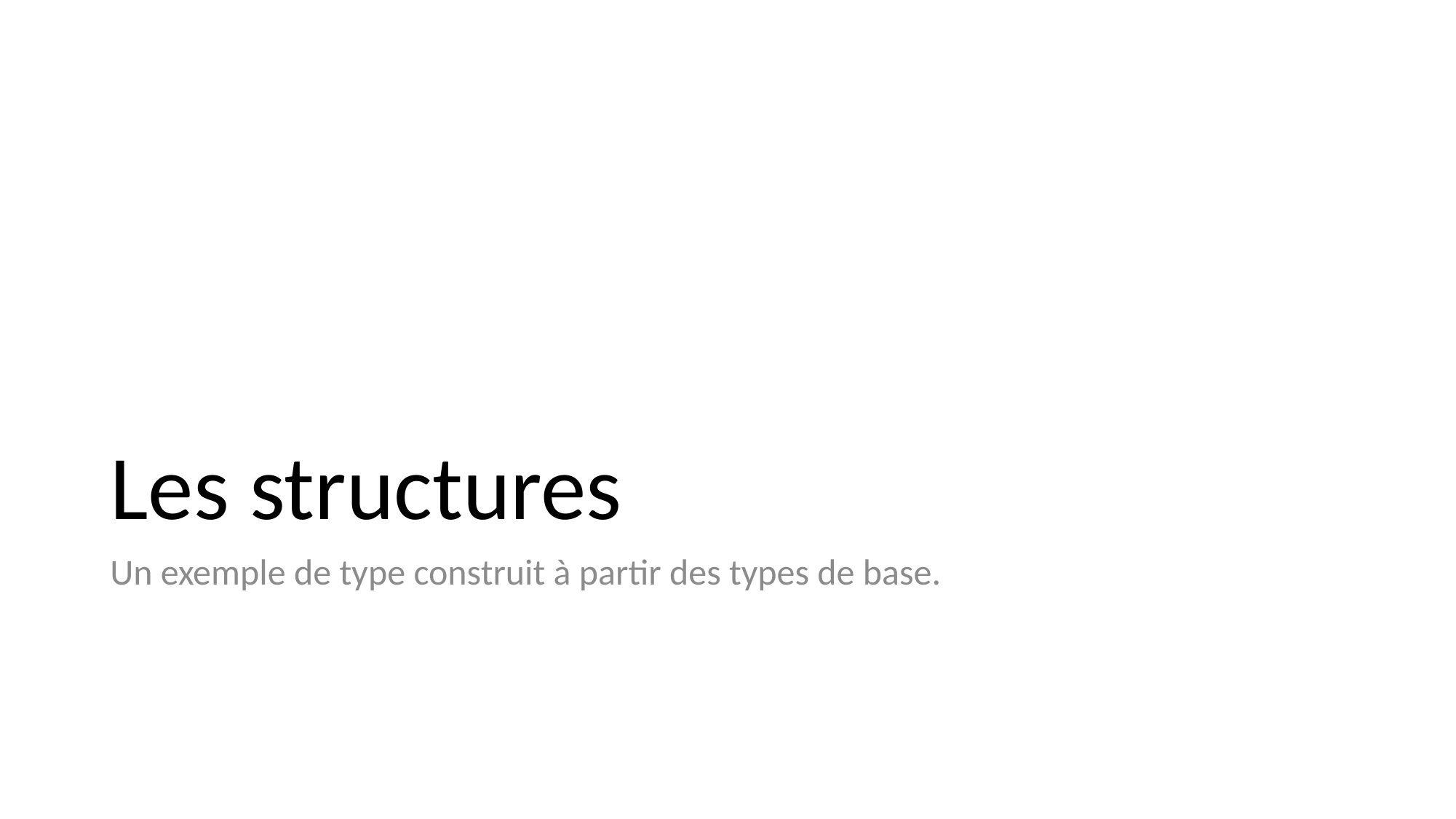

# Les structures
Un exemple de type construit à partir des types de base.